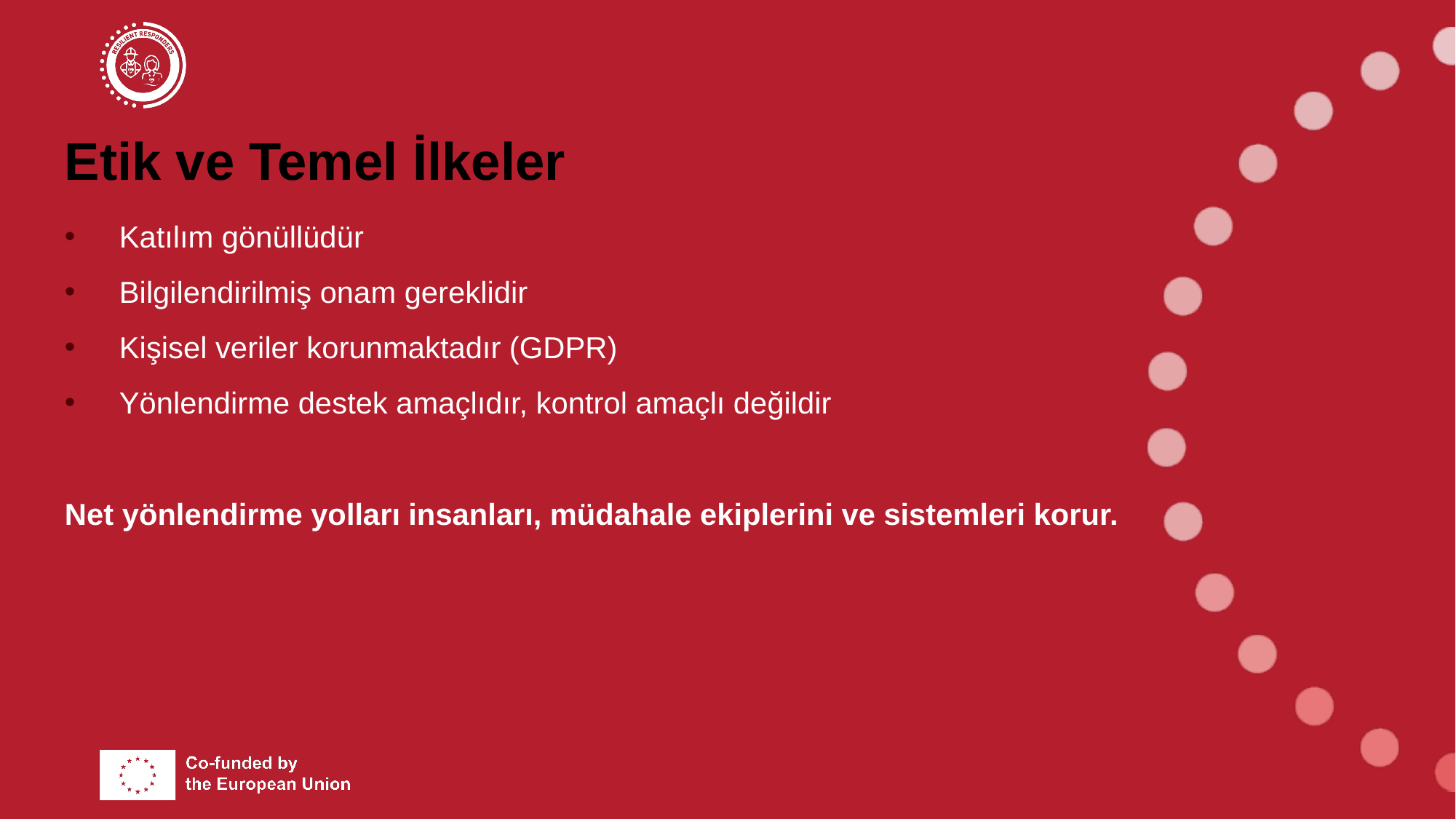

# Etik ve Temel İlkeler
Katılım gönüllüdür
Bilgilendirilmiş onam gereklidir
Kişisel veriler korunmaktadır (GDPR)
Yönlendirme destek amaçlıdır, kontrol amaçlı değildir
Net yönlendirme yolları insanları, müdahale ekiplerini ve sistemleri korur.